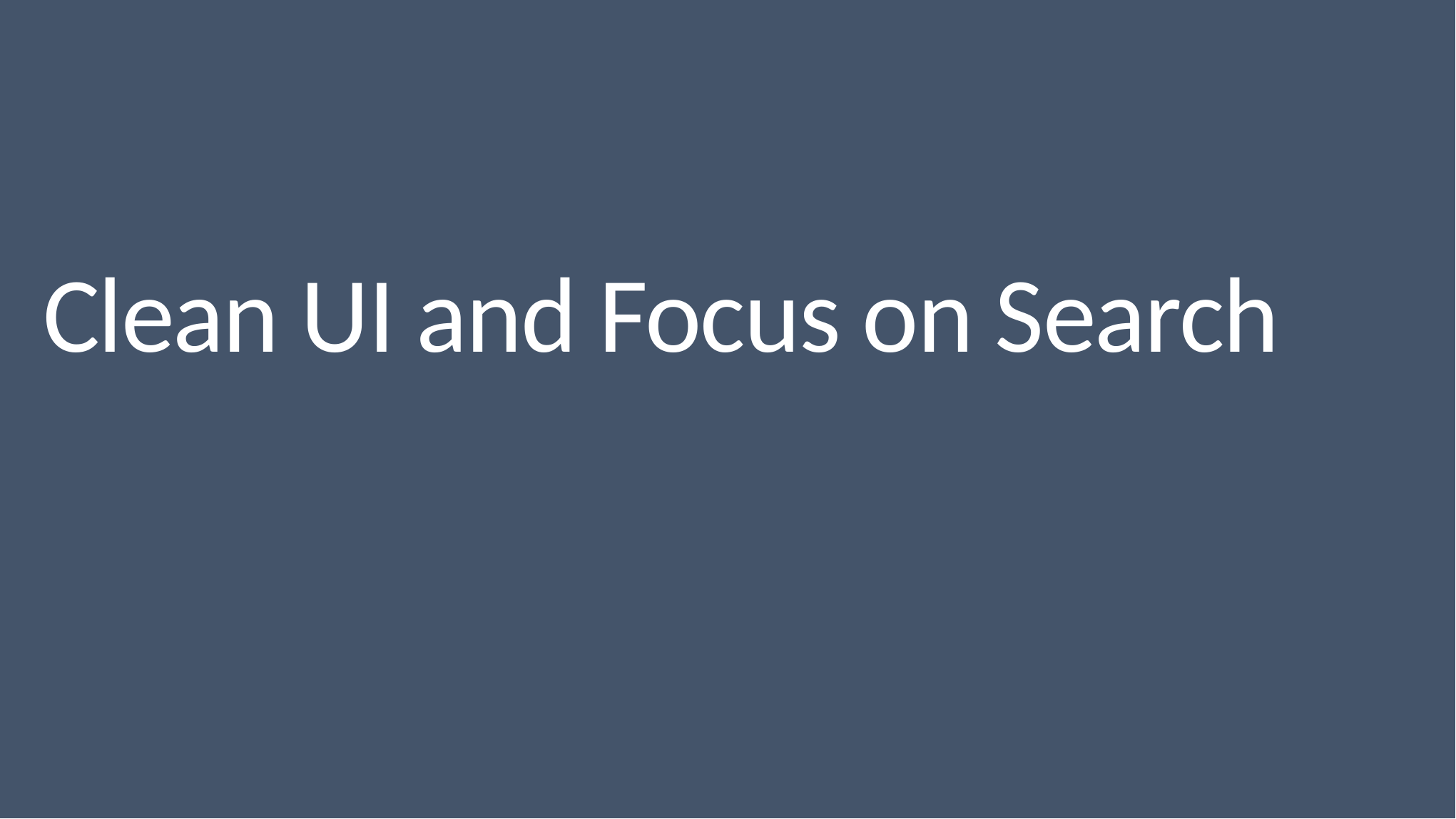

# Clean UI and Focus on Search